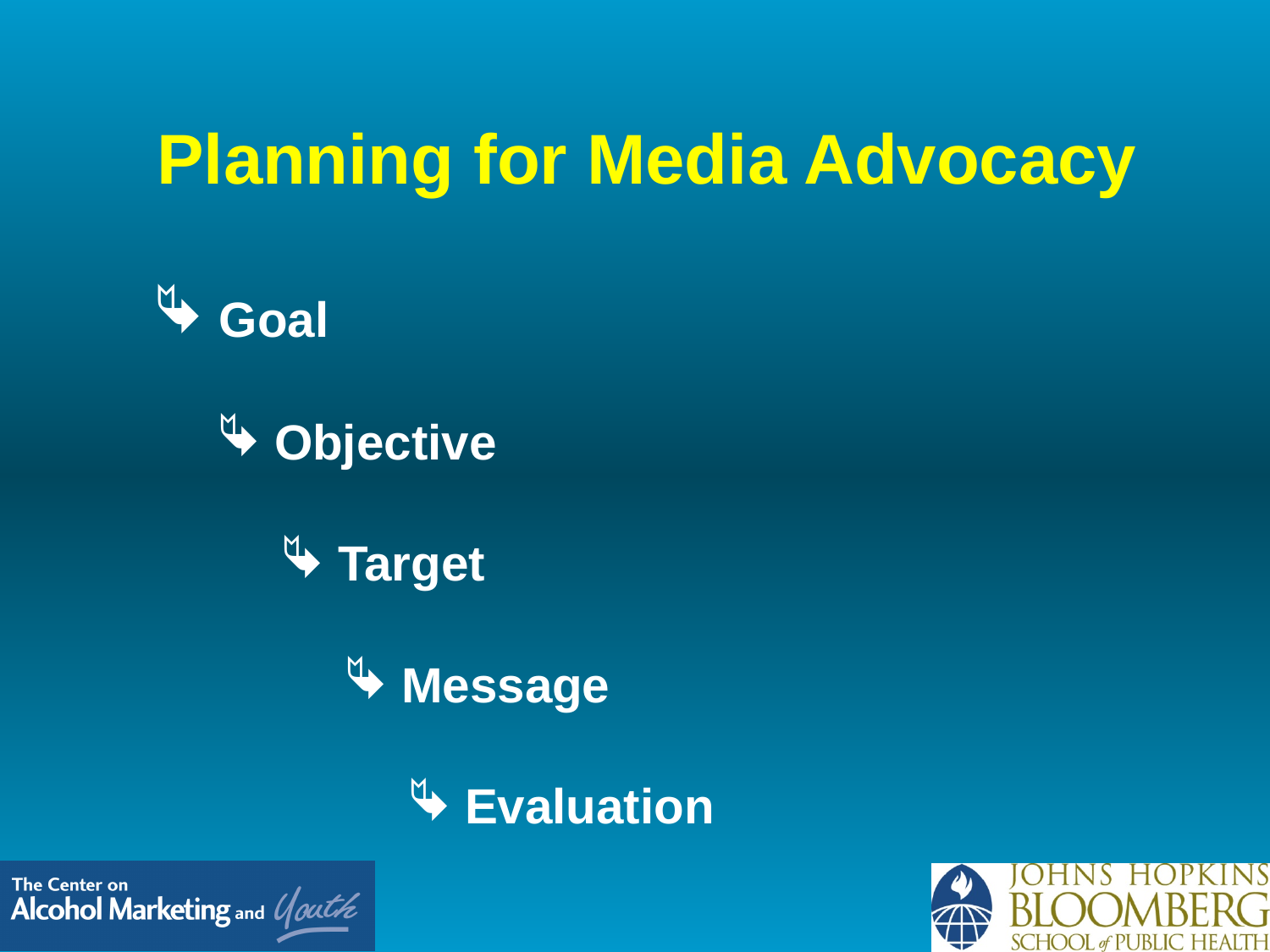

# Planning for Media Advocacy

 Goal
 Objective
 Target
 Message
 Evaluation